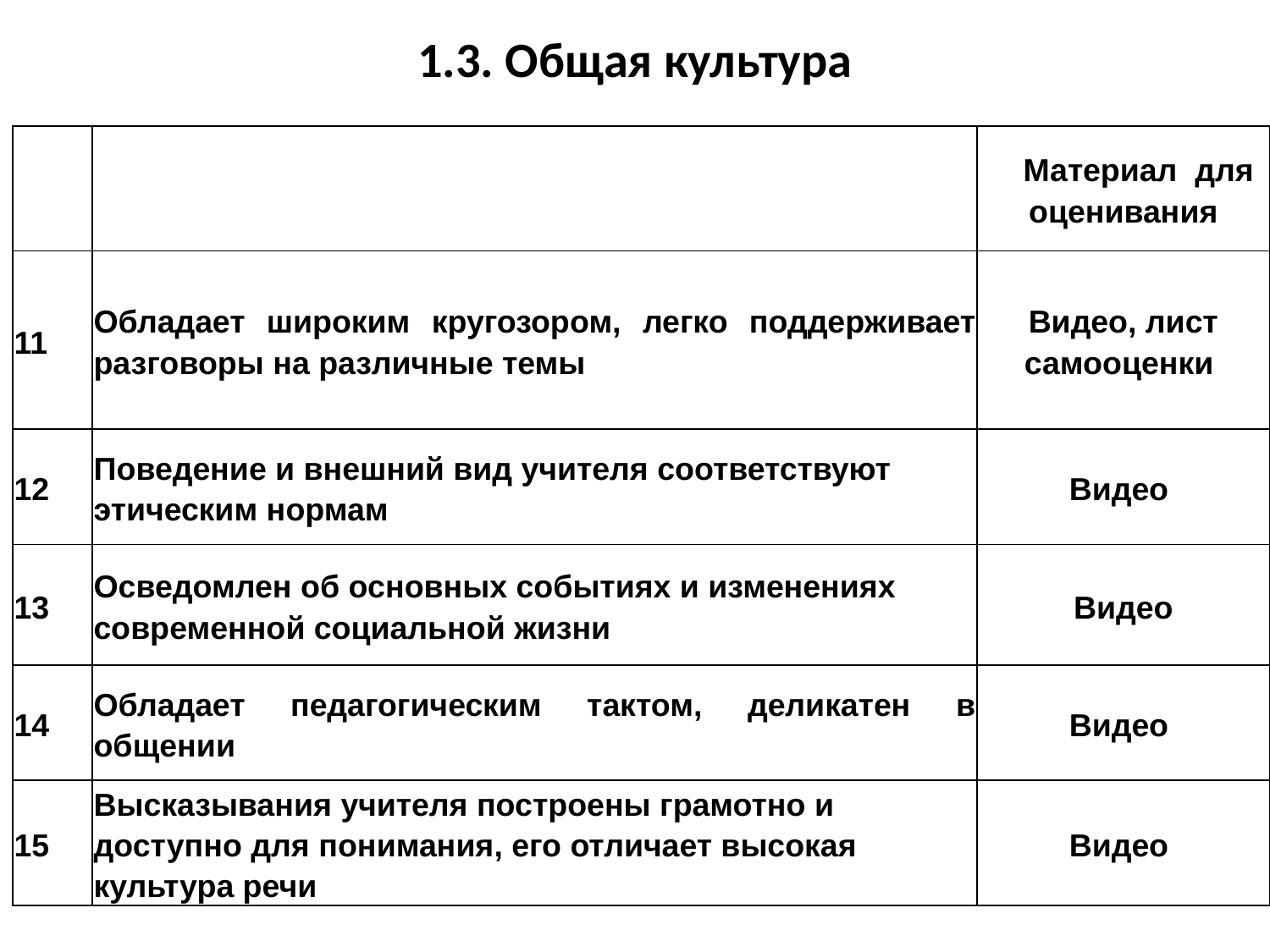

1.3. Общая культура
|  |  | Материал для оценивания |
| --- | --- | --- |
| 11 | Обладает широким кругозором, легко поддерживает разговоры на различные темы | Видео, лист самооценки |
| 12 | Поведение и внешний вид учителя соответствуют этическим нормам | Видео |
| 13 | Осведомлен об основных событиях и изменениях современной социальной жизни | Видео |
| 14 | Обладает педагогическим тактом, деликатен в общении | Видео |
| 15 | Высказывания учителя построены грамотно и доступно для понимания, его отличает высокая культура речи | Видео |